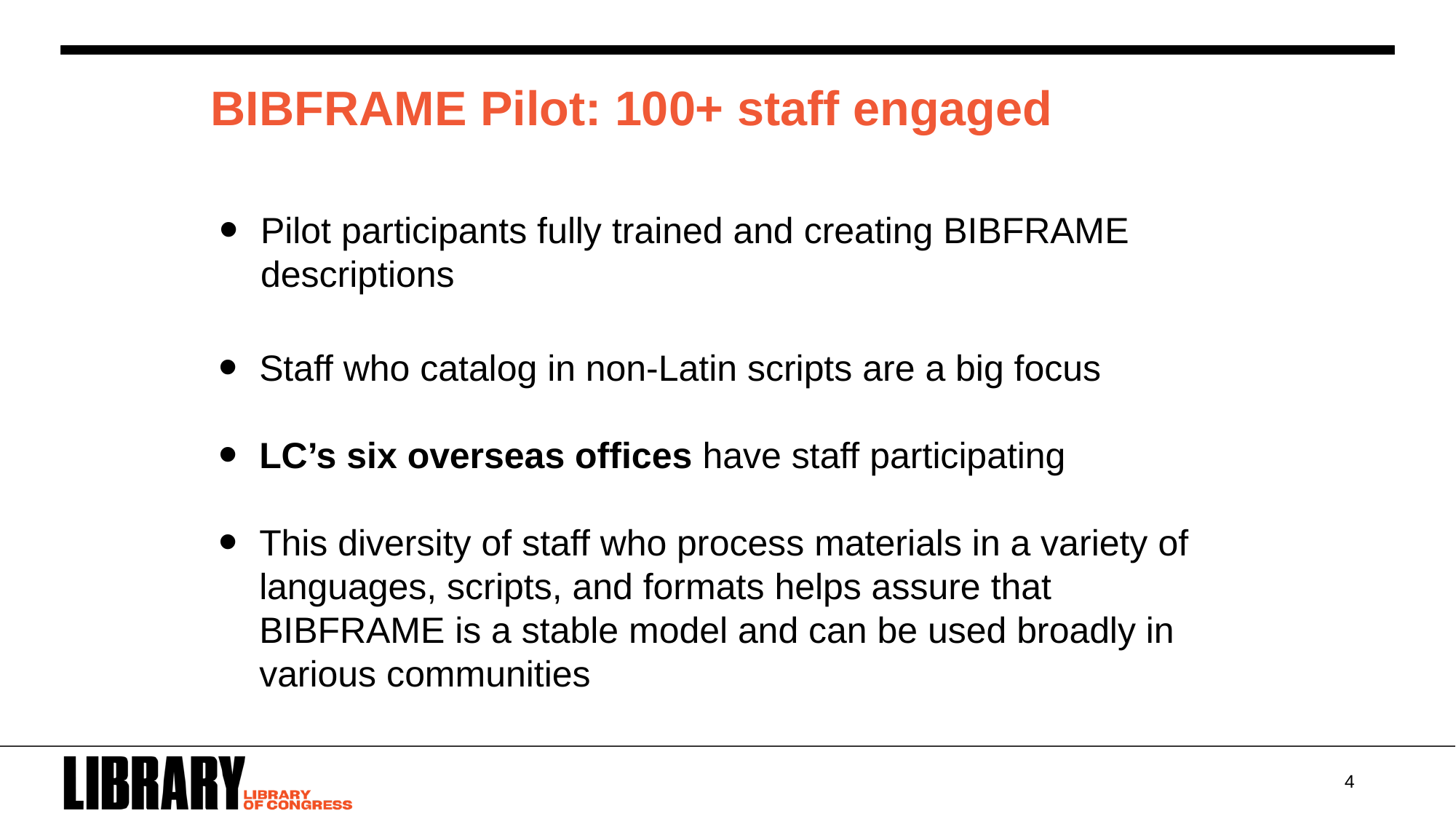

BIBFRAME Pilot: 100+ staff engaged
Pilot participants fully trained and creating BIBFRAME descriptions

Staff who catalog in non-Latin scripts are a big focus

LC’s six overseas offices have staff participating

This diversity of staff who process materials in a variety of languages, scripts, and formats helps assure that BIBFRAME is a stable model and can be used broadly in various communities